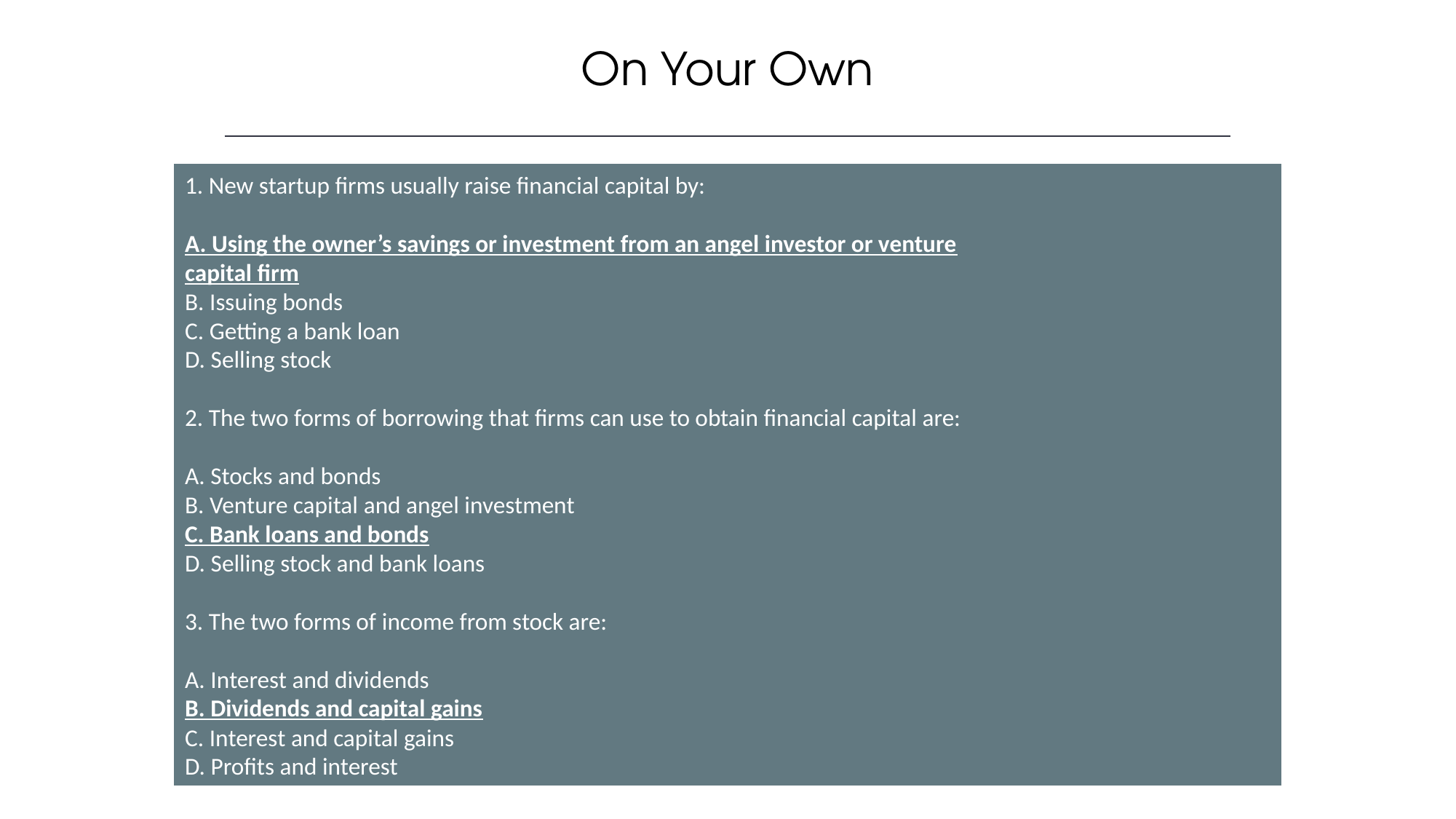

On Your Own
HAWKES LEARNING
1. New startup firms usually raise financial capital by:

A. Using the owner’s savings or investment from an angel investor or venture
capital firm
B. Issuing bonds
C. Getting a bank loan
D. Selling stock

2. The two forms of borrowing that firms can use to obtain financial capital are:

A. Stocks and bonds
B. Venture capital and angel investment
C. Bank loans and bonds
D. Selling stock and bank loans

3. The two forms of income from stock are:

A. Interest and dividends
B. Dividends and capital gains
C. Interest and capital gains
D. Profits and interest